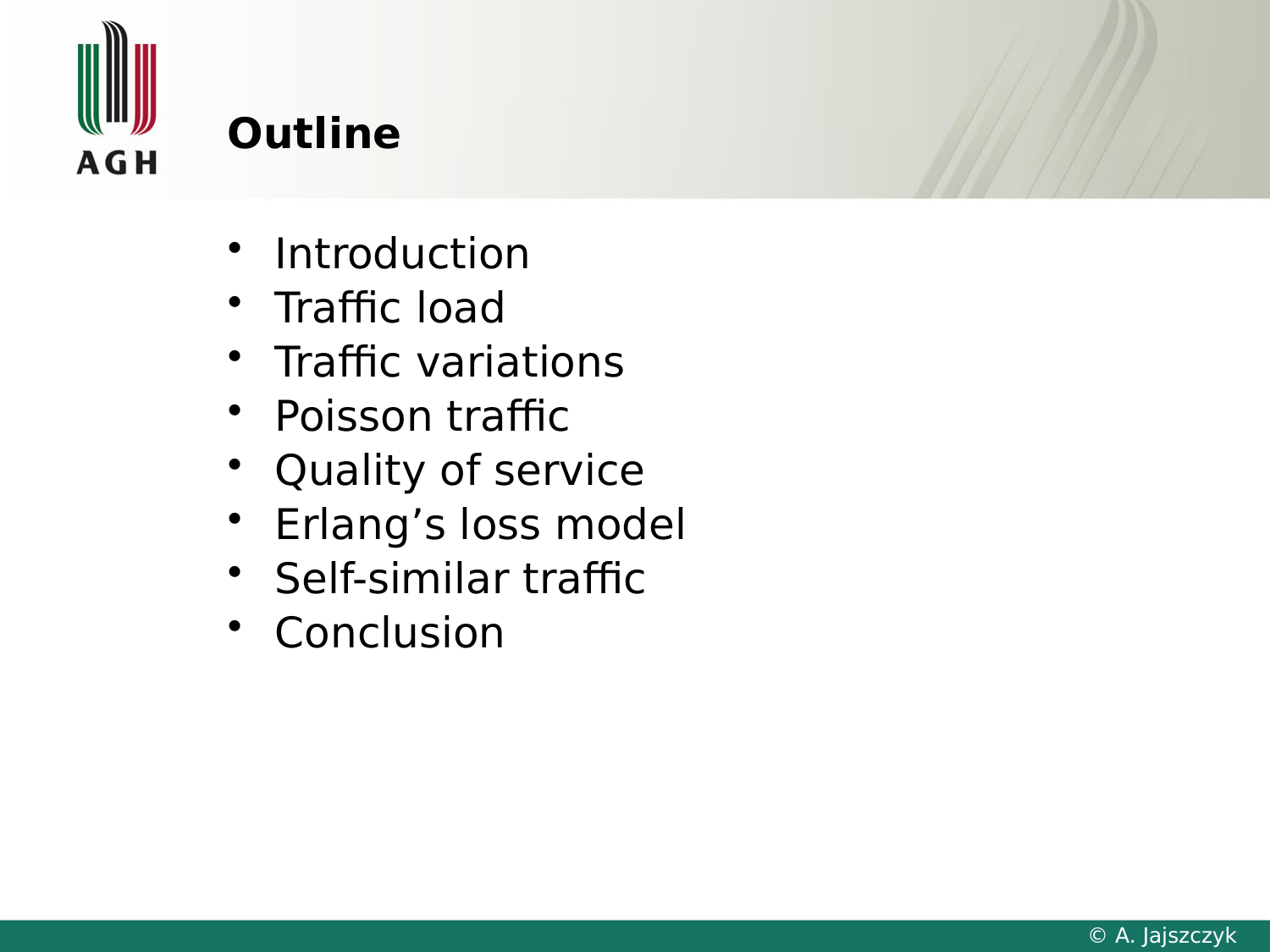

# Outline
Introduction
Traffic load
Traffic variations
Poisson traffic
Quality of service
Erlang’s loss model
Self-similar traffic
Conclusion